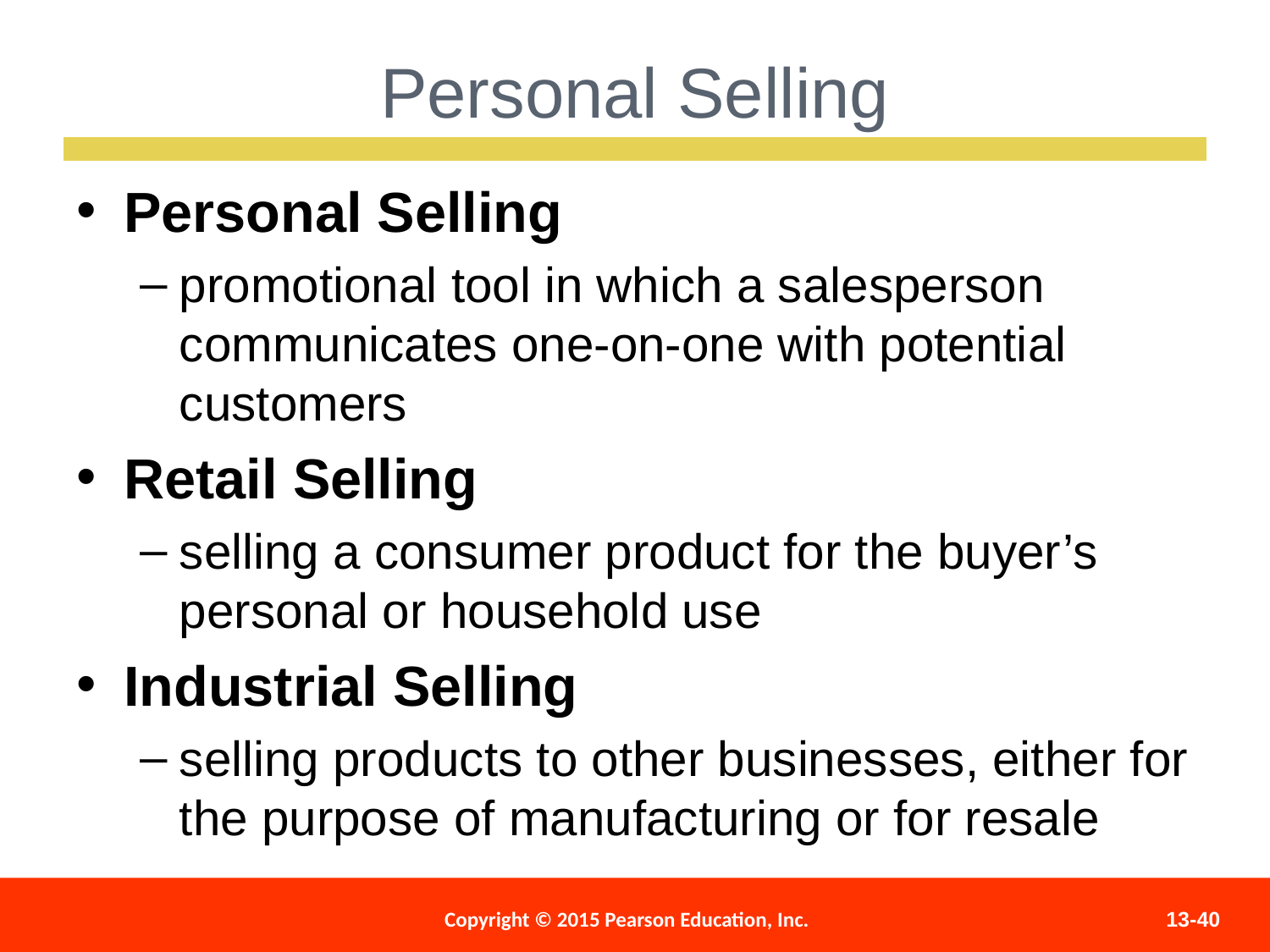

Personal Selling
Personal Selling
promotional tool in which a salesperson communicates one-on-one with potential customers
Retail Selling
selling a consumer product for the buyer’s personal or household use
Industrial Selling
selling products to other businesses, either for the purpose of manufacturing or for resale